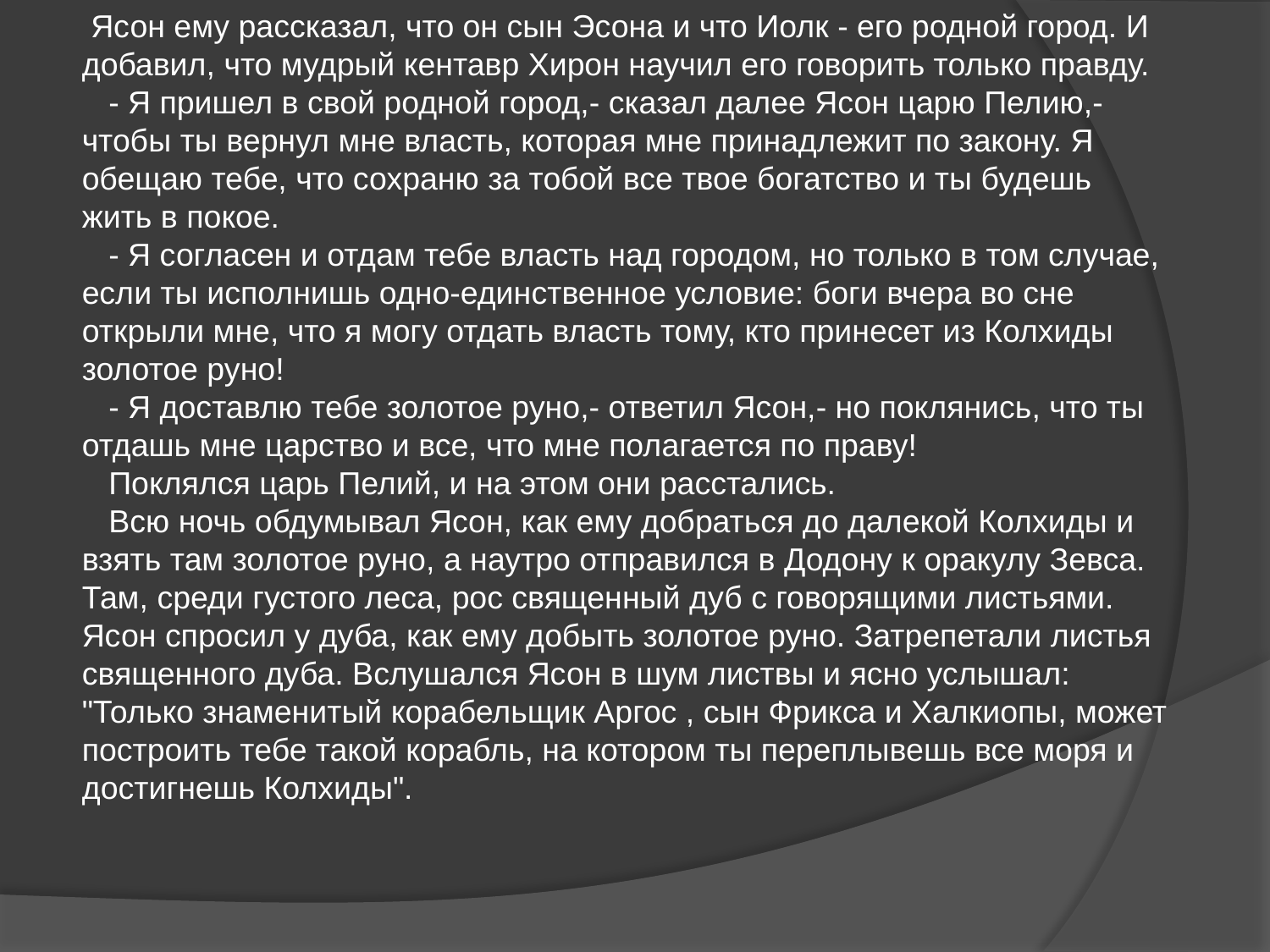

Ясон ему рассказал, что он сын Эсона и что Иолк - его родной город. И добавил, что мудрый кентавр Хирон научил его говорить только правду.
   - Я пришел в свой родной город,- сказал далее Ясон царю Пелию,- чтобы ты вернул мне власть, которая мне принадлежит по закону. Я обещаю тебе, что сохраню за тобой все твое богатство и ты будешь жить в покое.
   - Я согласен и отдам тебе власть над городом, но только в том случае, если ты исполнишь одно-единственное условие: боги вчера во сне открыли мне, что я могу отдать власть тому, кто принесет из Колхиды золотое руно!
   - Я доставлю тебе золотое руно,- ответил Ясон,- но поклянись, что ты отдашь мне царство и все, что мне полагается по праву!
   Поклялся царь Пелий, и на этом они расстались.
   Всю ночь обдумывал Ясон, как ему добраться до далекой Колхиды и взять там золотое руно, а наутро отправился в Додону к оракулу Зевса. Там, среди густого леса, рос священный дуб с говорящими листьями. Ясон спросил у дуба, как ему добыть золотое руно. Затрепетали листья священного дуба. Вслушался Ясон в шум листвы и ясно услышал: "Только знаменитый корабельщик Аргос , сын Фрикса и Халкиопы, может построить тебе такой корабль, на котором ты переплывешь все моря и достигнешь Колхиды".